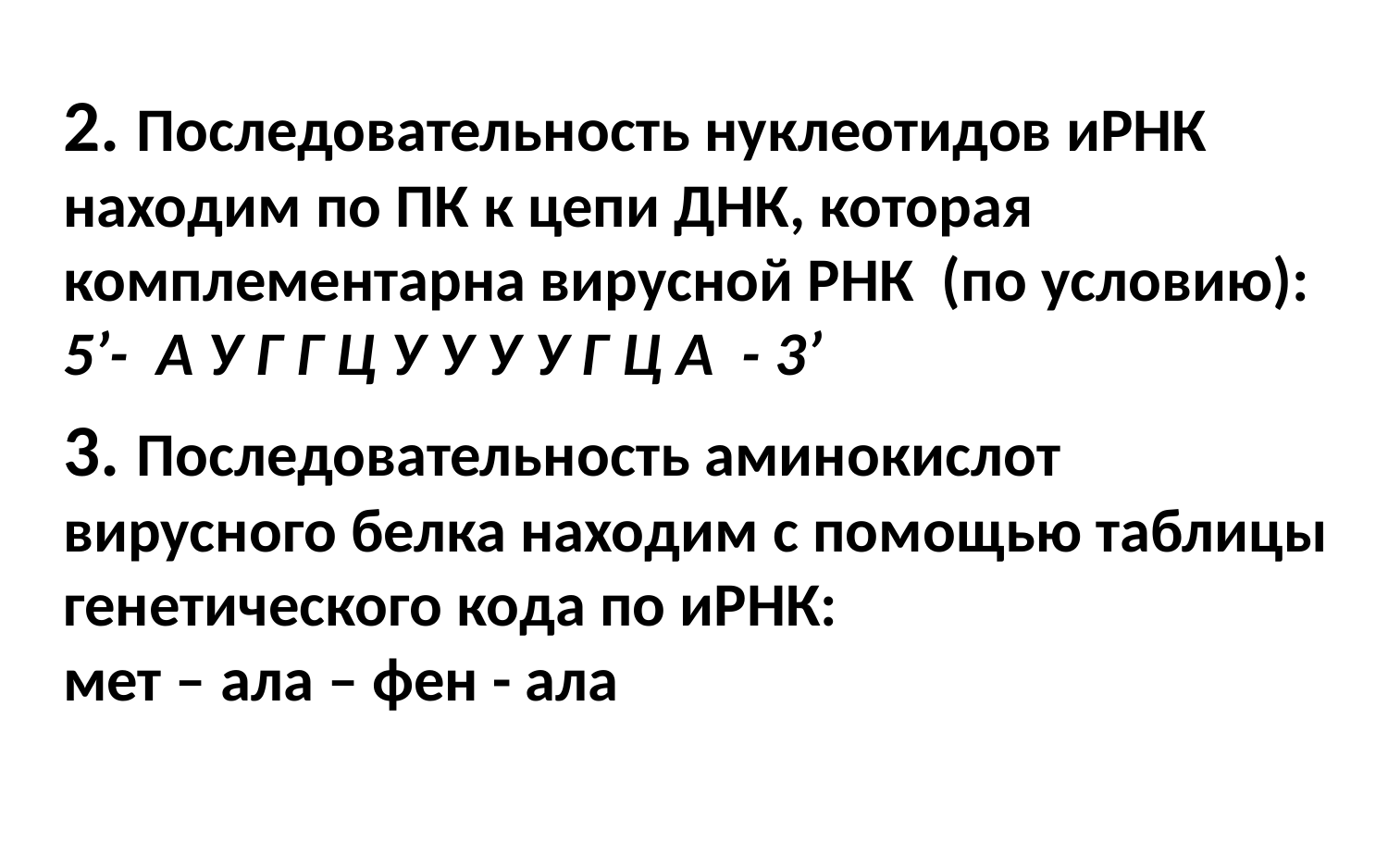

2. Последовательность нуклеотидов иРНК находим по ПК к цепи ДНК, которая комплементарна вирусной РНК  (по условию): 5’-  А У Г Г Ц У У У У Г Ц А  - 3’
3. Последовательность аминокислот вирусного белка находим с помощью таблицы генетического кода по иРНК:
мет – ала – фен - ала